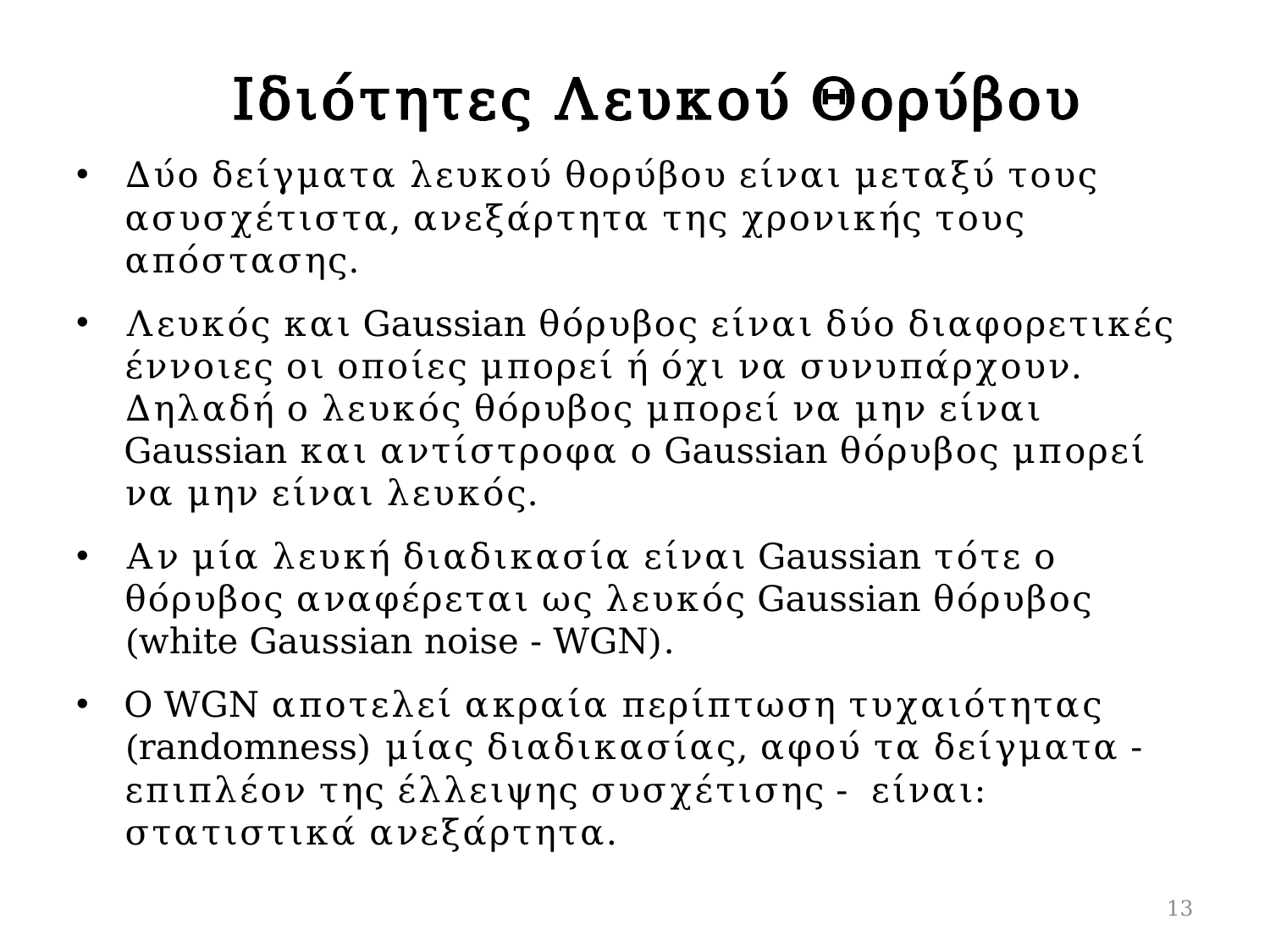

Ιδιότητες Λευκού Θορύβου
Δύο δείγματα λευκού θορύβου είναι μεταξύ τους ασυσχέτιστα, ανεξάρτητα της χρονικής τους απόστασης.
Λευκός και Gaussian θόρυβος είναι δύο διαφορετικές έννοιες οι οποίες μπορεί ή όχι να συνυπάρχουν. Δηλαδή ο λευκός θόρυβος μπορεί να μην είναι Gaussian και αντίστροφα ο Gaussian θόρυβος μπορεί να μην είναι λευκός.
Αν μία λευκή διαδικασία είναι Gaussian τότε ο θόρυβος αναφέρεται ως λευκός Gaussian θόρυβος (white Gaussian noise - WGN).
O WGN αποτελεί ακραία περίπτωση τυχαιότητας (randomness) μίας διαδικασίας, αφού τα δείγματα - επιπλέον της έλλειψης συσχέτισης -  είναι: στατιστικά ανεξάρτητα.

13